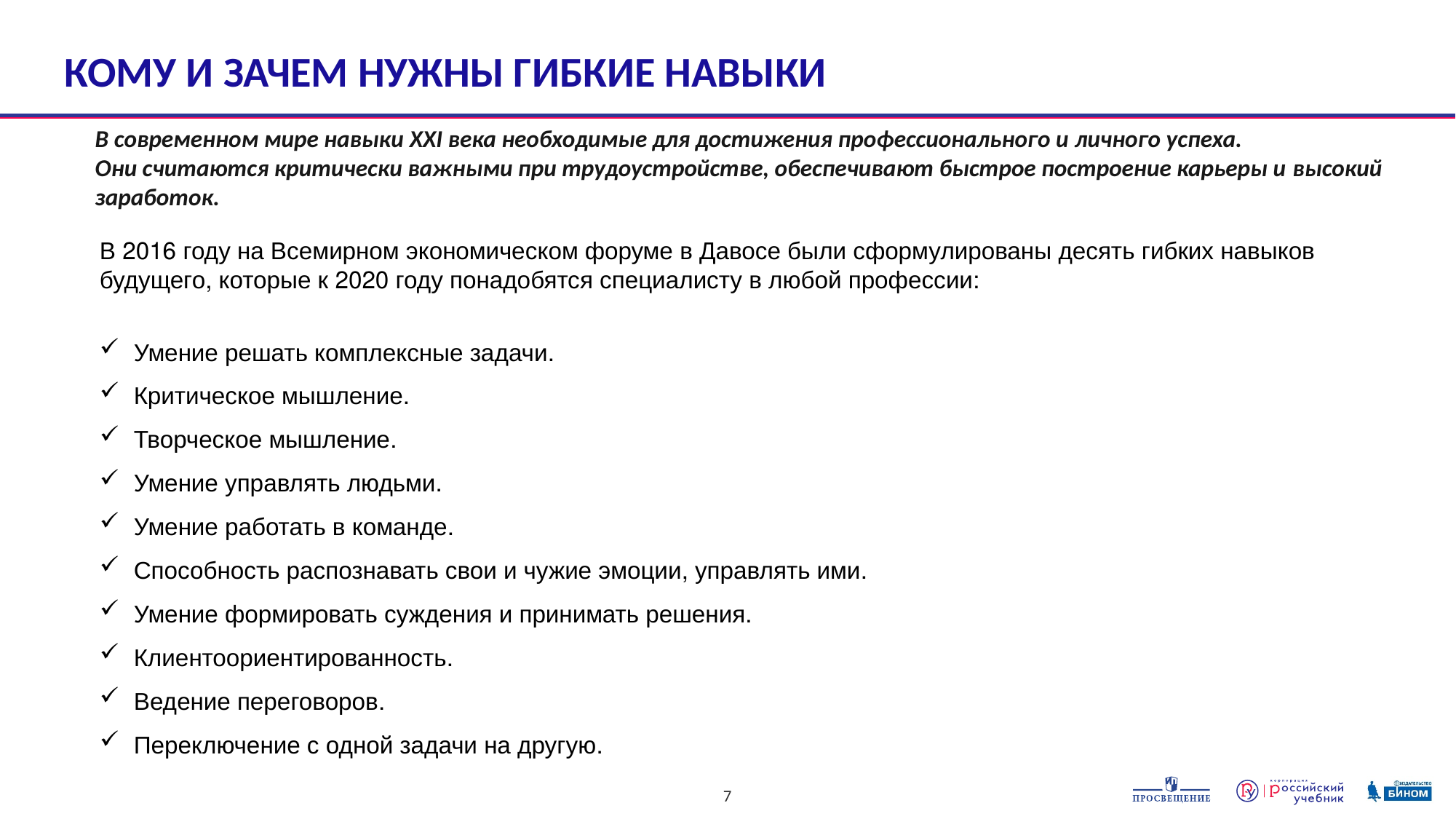

КОМУ И ЗАЧЕМ НУЖНЫ ГИБКИЕ НАВЫКИ
В современном мире навыки XXI века необходимые для достижения профессионального и личного успеха.
Они считаются критически важными при трудоустройстве, обеспечивают быстрое построение карьеры и высокий заработок.
В 2016 году на Всемирном экономическом форуме в Давосе были сформулированы десять гибких навыков будущего, которые к 2020 году понадобятся специалисту в любой профессии:

Умение решать комплексные задачи.
Критическое мышление.
Творческое мышление.
Умение управлять людьми.
Умение работать в команде.
Способность распознавать свои и чужие эмоции, управлять ими.
Умение формировать суждения и принимать решения.
Клиентоориентированность.
Ведение переговоров.
Переключение с одной задачи на другую.